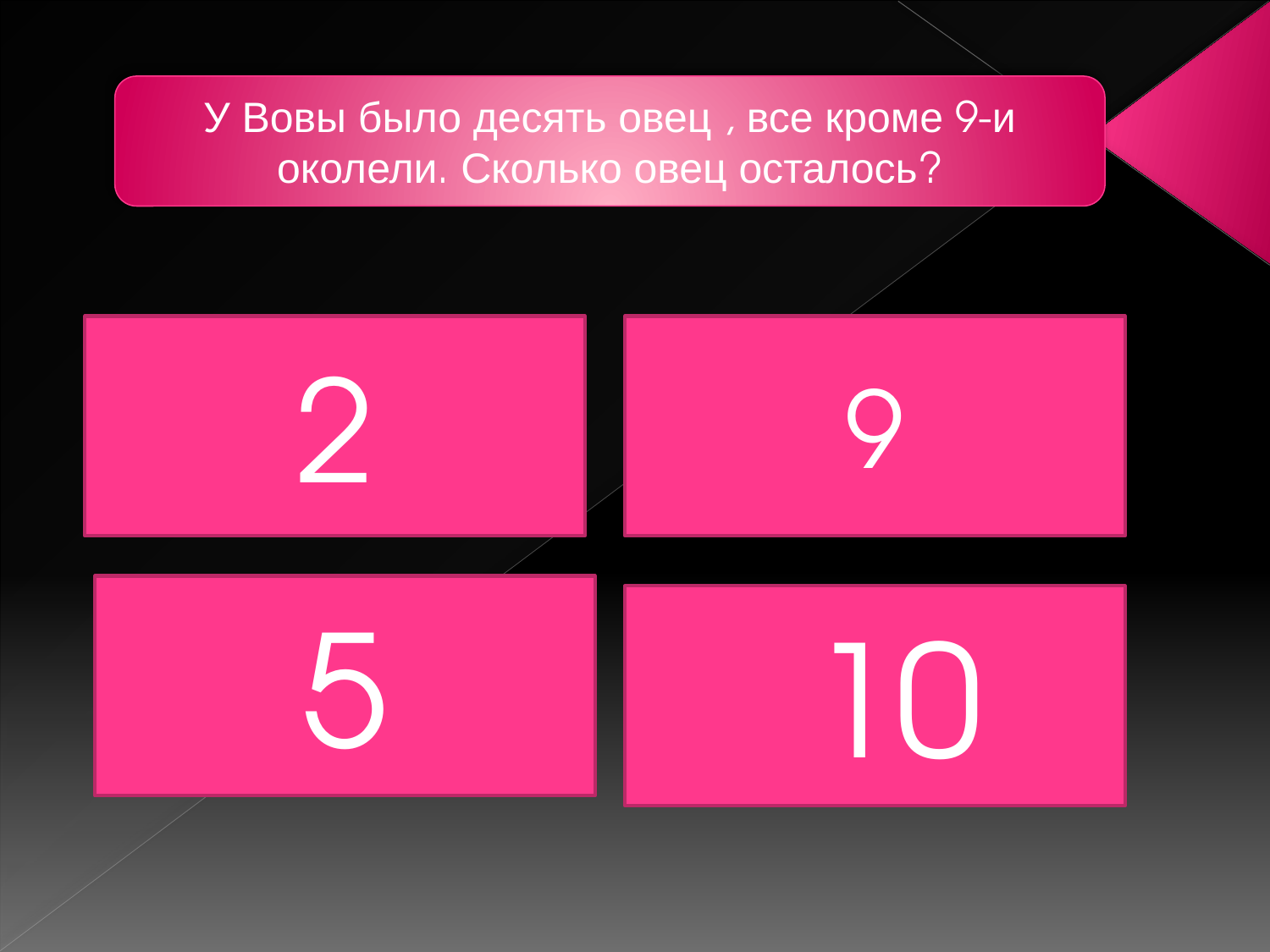

У Вовы было десять овец , все кроме 9-и околели. Сколько овец осталось?
2
9
5
 10